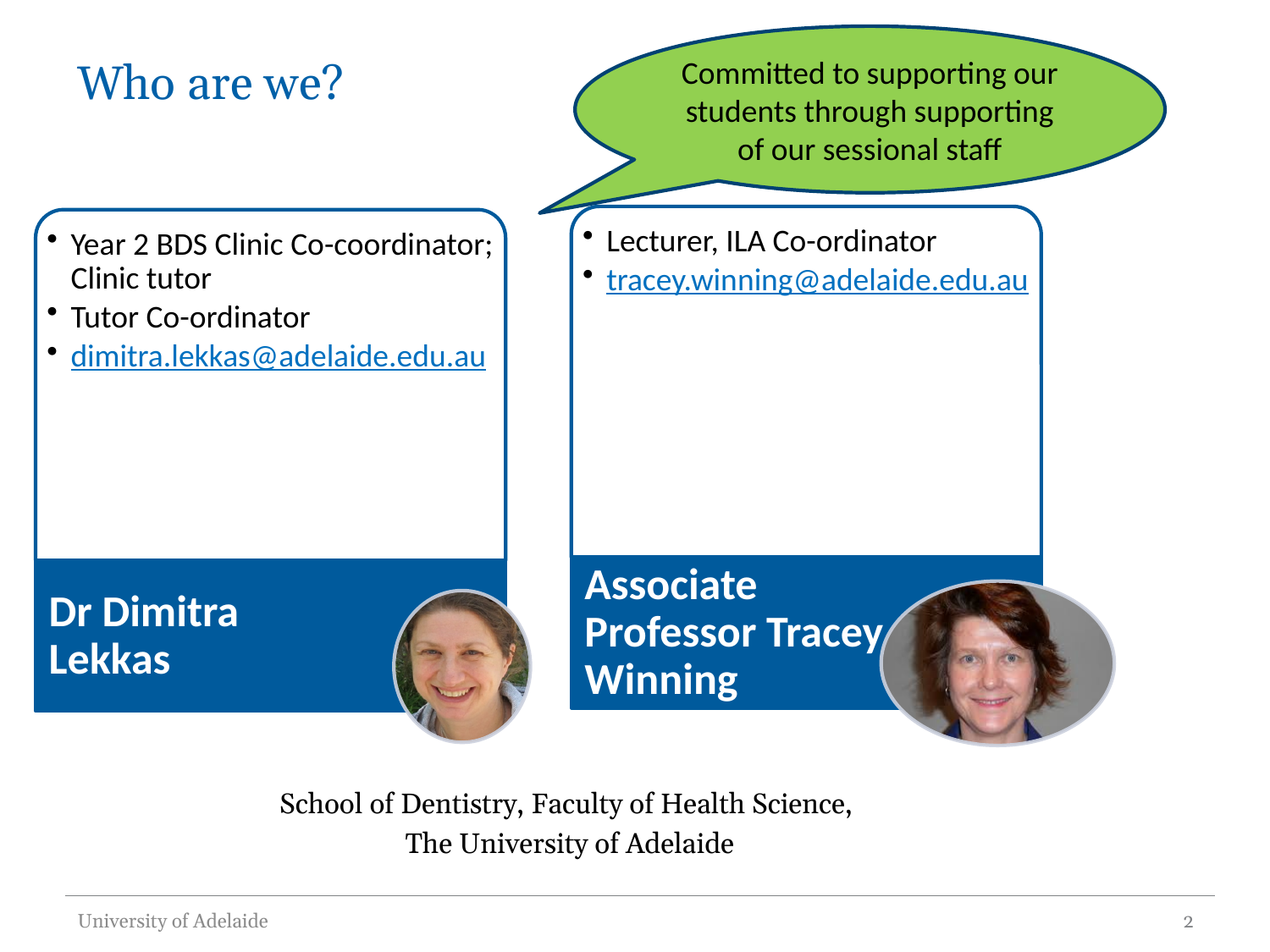

Committed to supporting our students through supporting of our sessional staff
# Who are we?
Year 2 BDS Clinic Co-coordinator; Clinic tutor
Tutor Co-ordinator
dimitra.lekkas@adelaide.edu.au
Dr Dimitra Lekkas
Lecturer, ILA Co-ordinator
tracey.winning@adelaide.edu.au
Associate Professor Tracey Winning

School of Dentistry, Faculty of Health Science,
The University of Adelaide
University of Adelaide
2